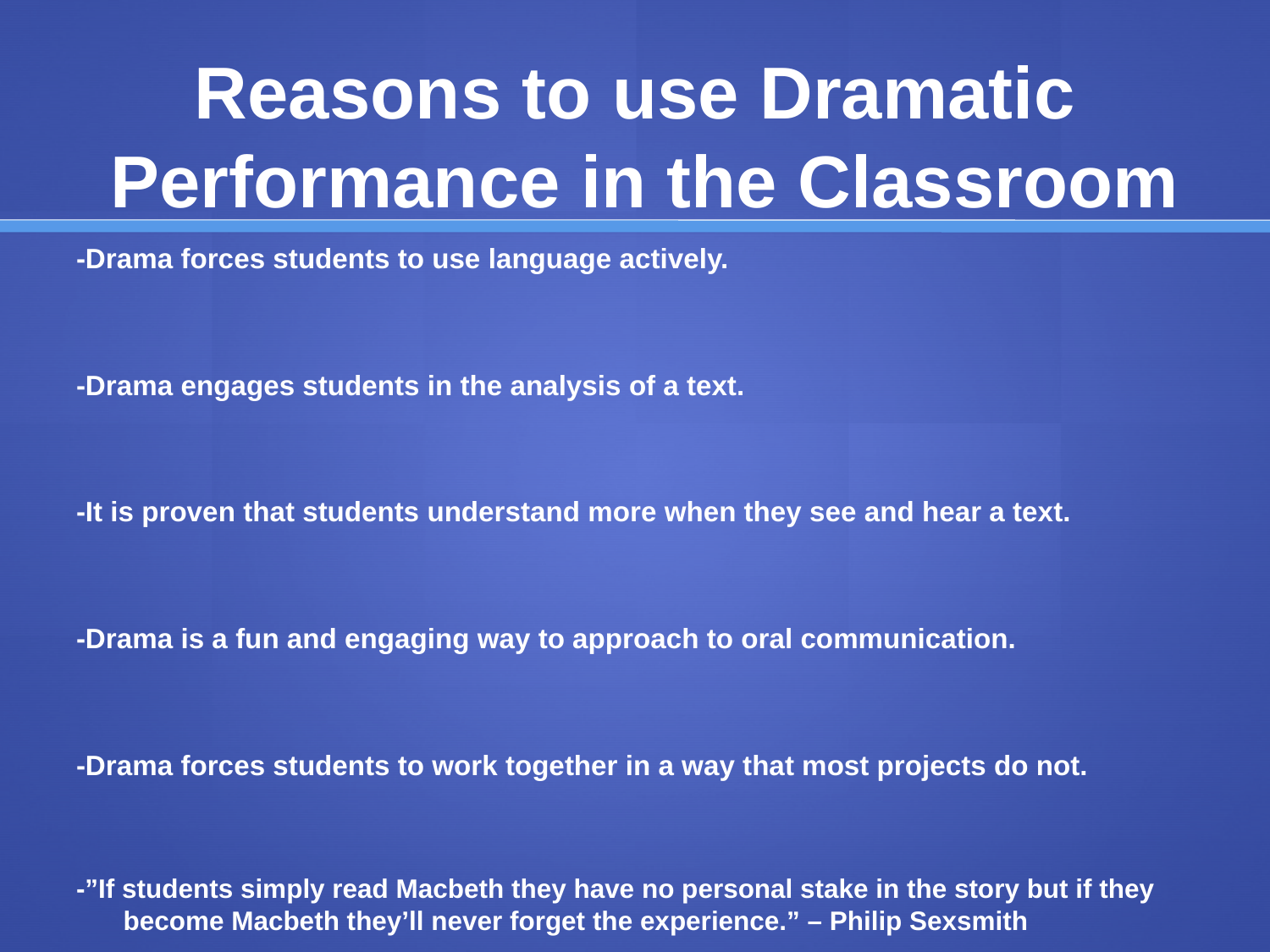

# Reasons to use Dramatic Performance in the Classroom
-Drama forces students to use language actively.

-Drama engages students in the analysis of a text.

-It is proven that students understand more when they see and hear a text.

-Drama is a fun and engaging way to approach to oral communication.

-Drama forces students to work together in a way that most projects do not.

-”If students simply read Macbeth they have no personal stake in the story but if they become Macbeth they’ll never forget the experience.” – Philip Sexsmith